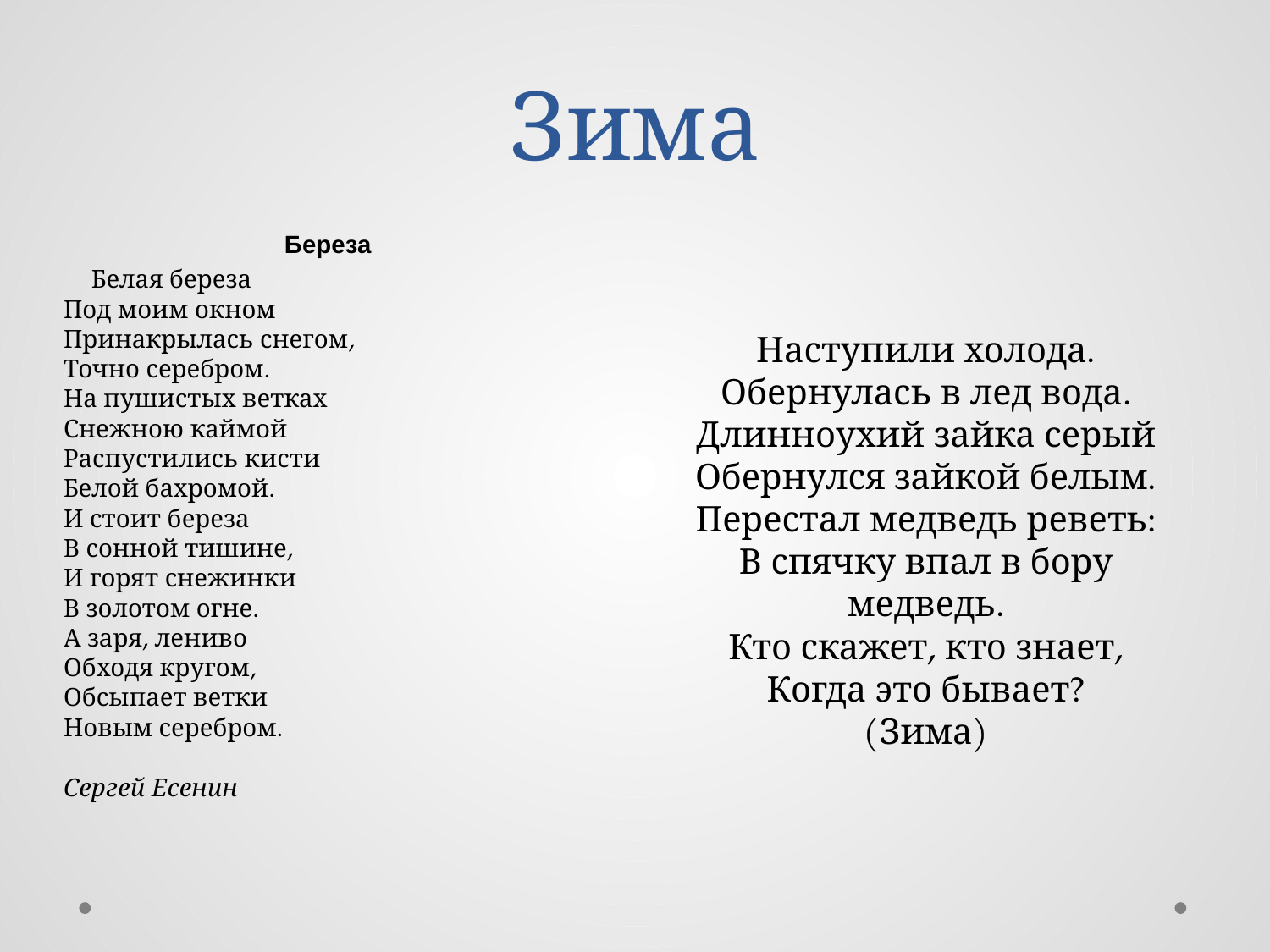

# Зима
Береза
    Белая береза
Под моим окном
Принакрылась снегом,
Точно серебром.
На пушистых ветках
Снежною каймой
Распустились кисти
Белой бахромой.
И стоит береза
В сонной тишине,
И горят снежинки
В золотом огне.
А заря, лениво
Обходя кругом,
Обсыпает ветки
Новым серебром.
Сергей Есенин

Наступили холода.
Обернулась в лед вода.
Длинноухий зайка серый
Обернулся зайкой белым.
Перестал медведь реветь:
В спячку впал в бору медведь.
Кто скажет, кто знает,
Когда это бывает?
(Зима)